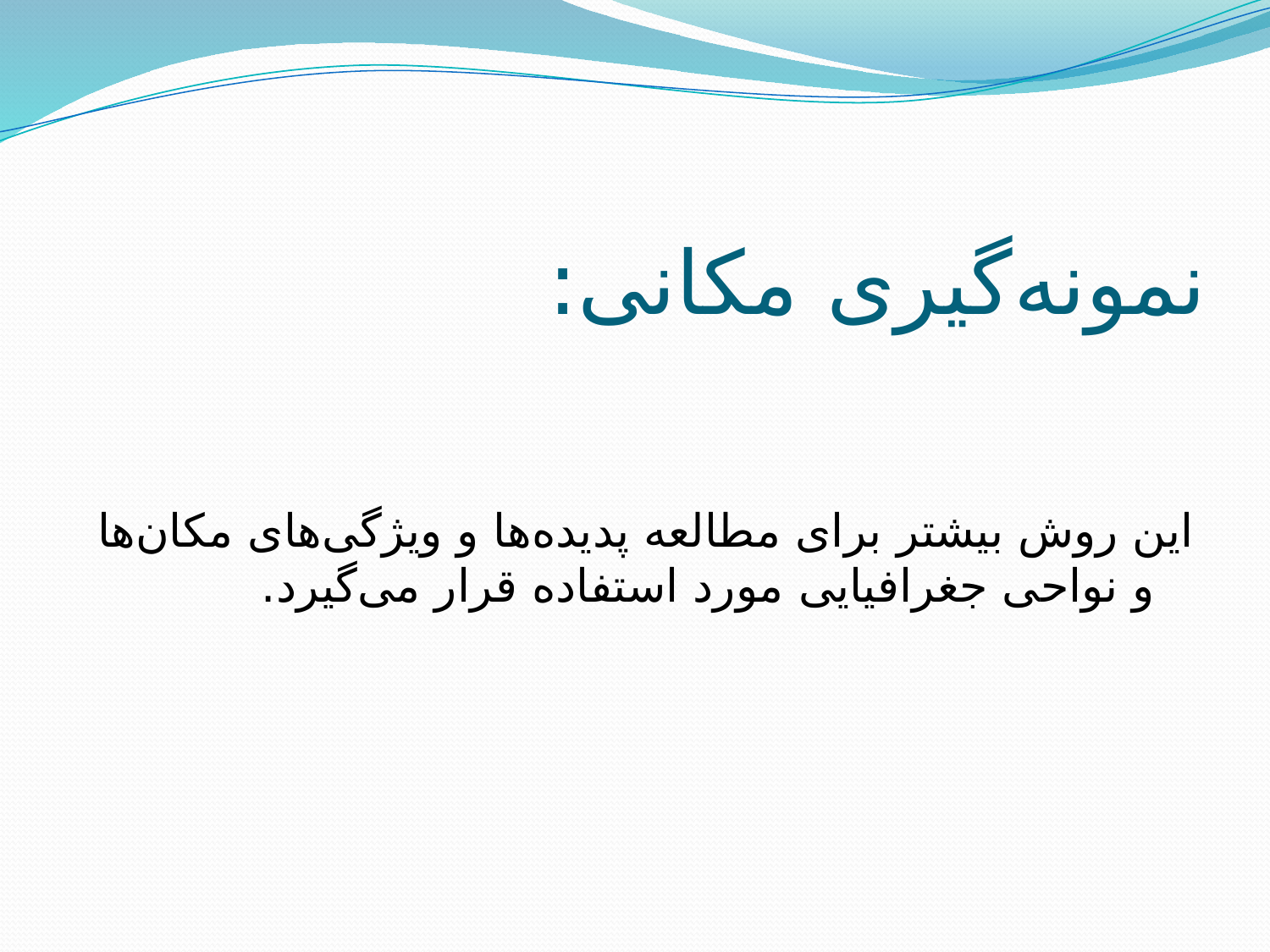

# نمونه‌گیری مكانی:
این روش بیشتر برای مطالعه پدیده‌ها و ویژگی‌های مكان‌ها و نواحی جغرافیایی مورد استفاده قرار می‌گیرد.